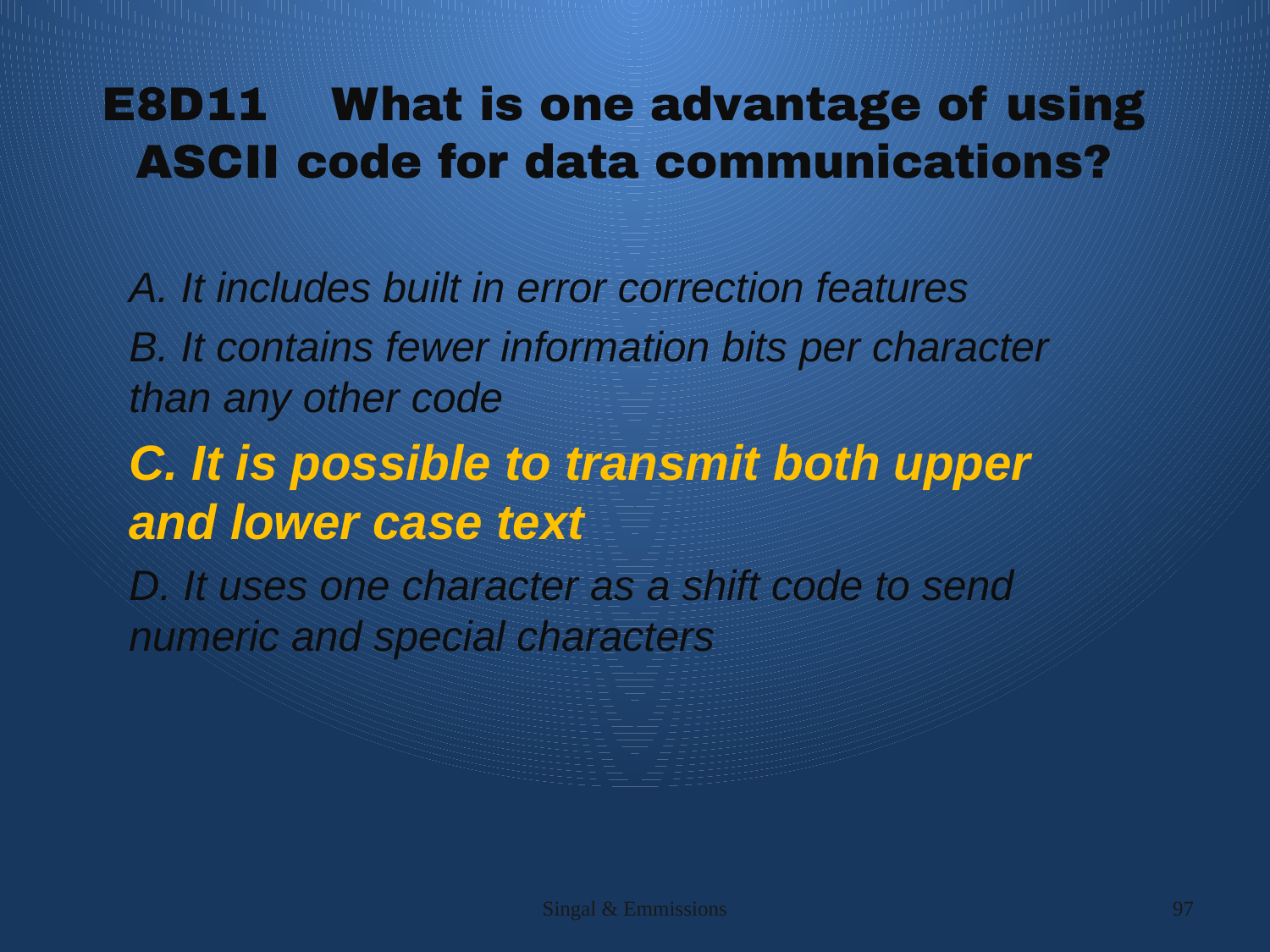

# E8D11    What is one advantage of using ASCII code for data communications?
A. It includes built in error correction features
B. It contains fewer information bits per character than any other code
C. It is possible to transmit both upper and lower case text
D. It uses one character as a shift code to send numeric and special characters
Singal & Emmissions
97